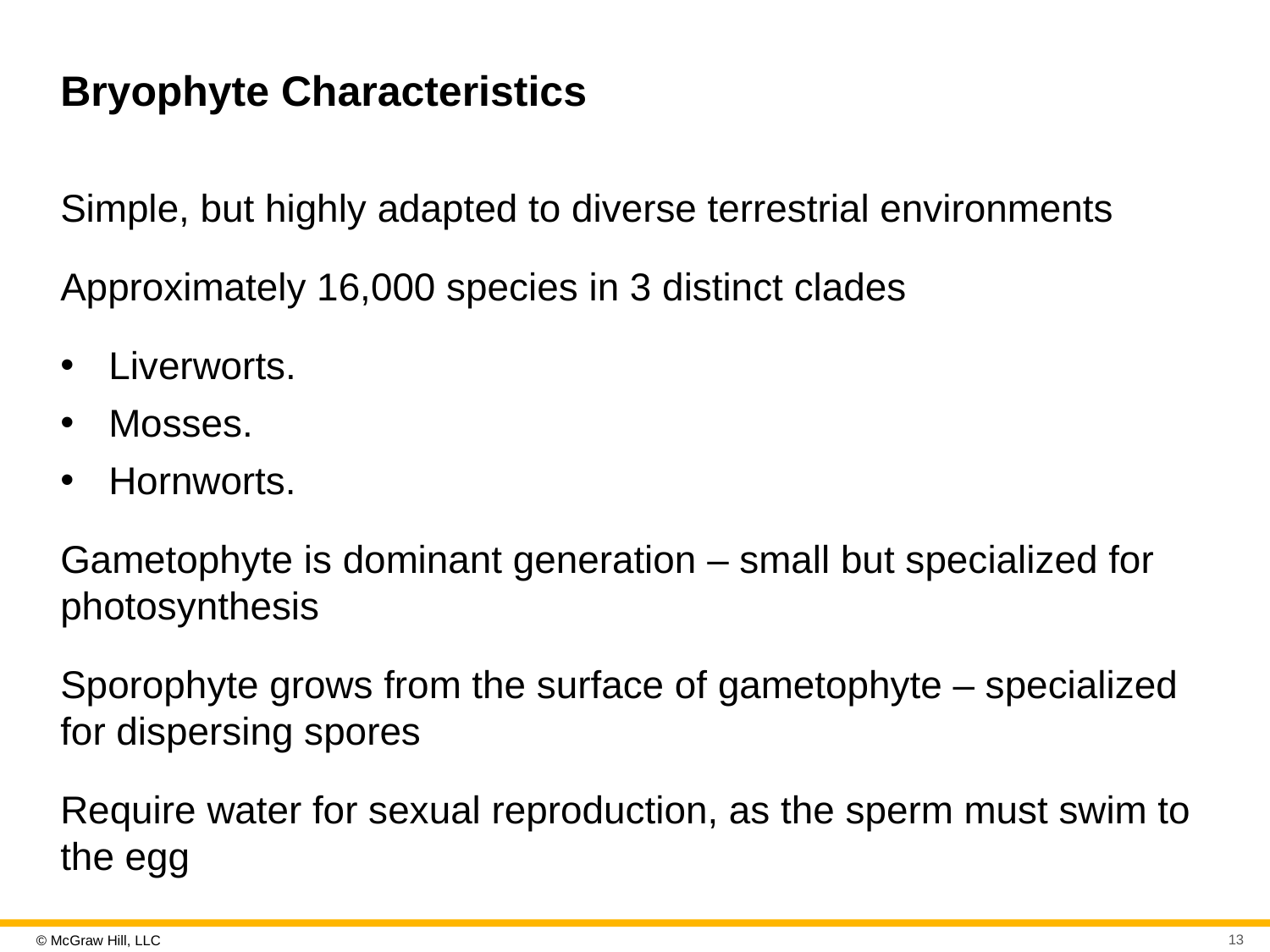

# Bryophyte Characteristics
Simple, but highly adapted to diverse terrestrial environments
Approximately 16,000 species in 3 distinct clades
Liverworts.
Mosses.
Hornworts.
Gametophyte is dominant generation – small but specialized for photosynthesis
Sporophyte grows from the surface of gametophyte – specialized for dispersing spores
Require water for sexual reproduction, as the sperm must swim to the egg
13